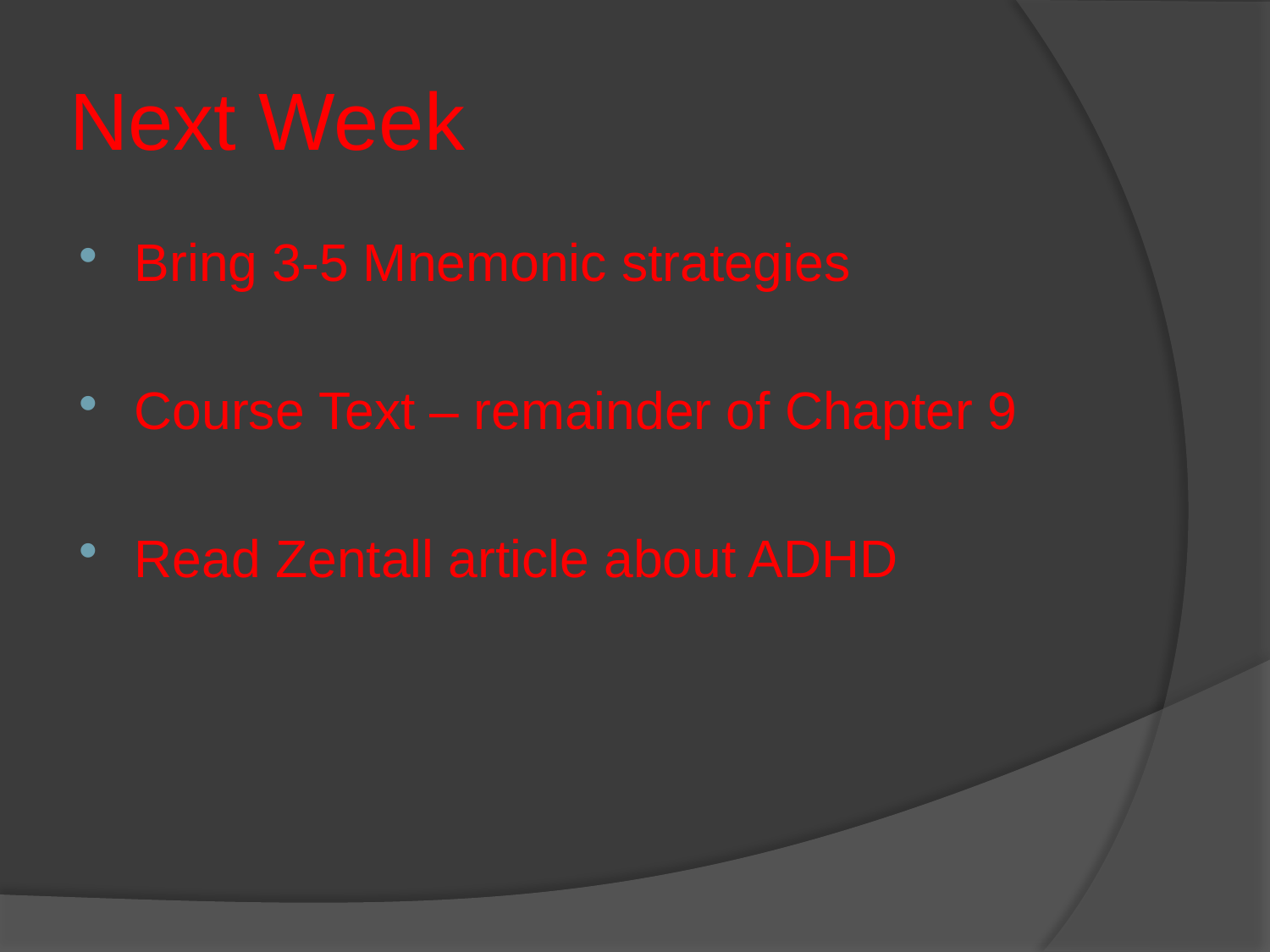

# Next Week
Bring 3-5 Mnemonic strategies

Course Text – remainder of Chapter 9

Read Zentall article about ADHD